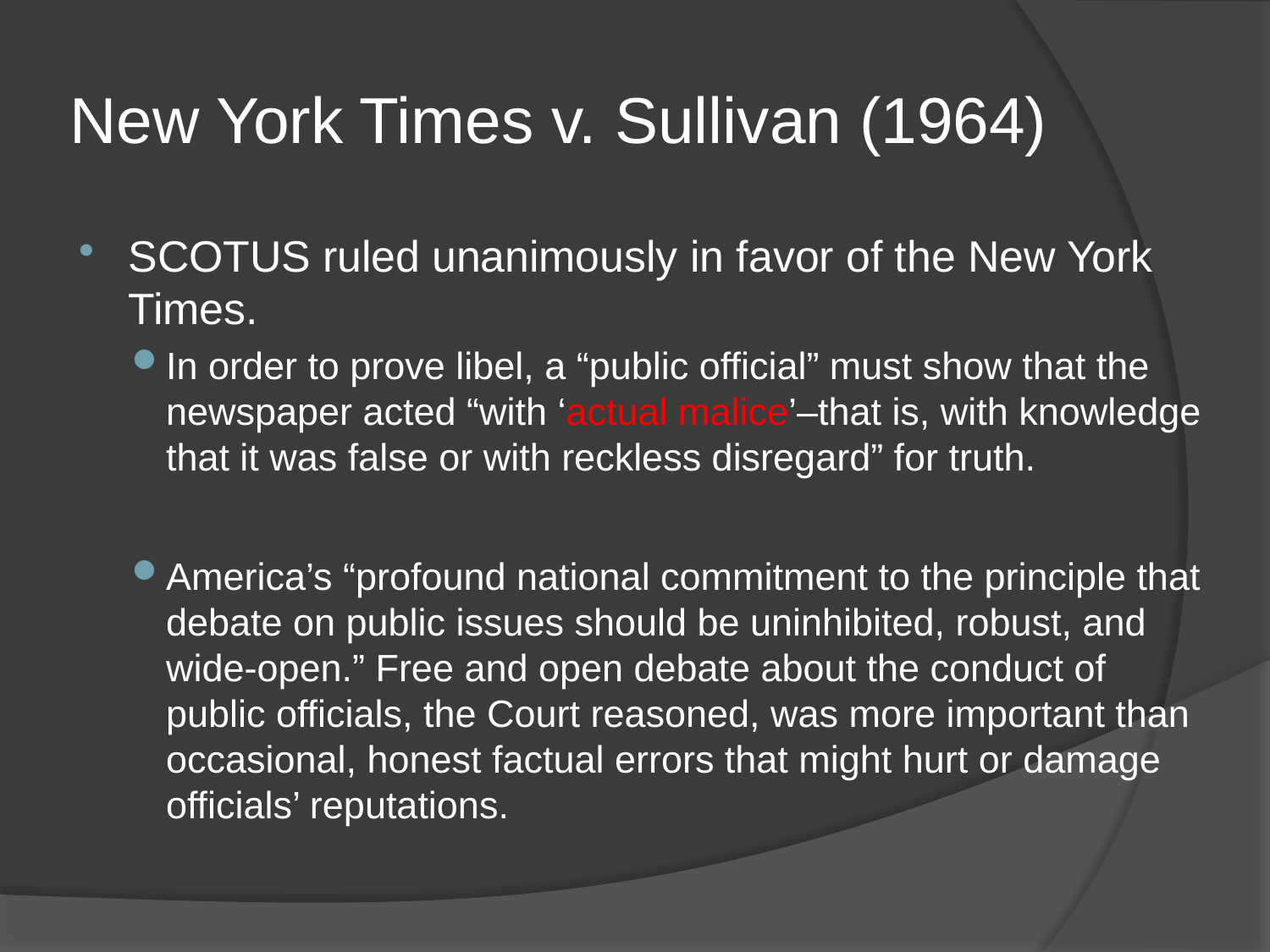

# New York Times v. Sullivan (1964)
SCOTUS ruled unanimously in favor of the New York Times.
In order to prove libel, a “public official” must show that the newspaper acted “with ‘actual malice’–that is, with knowledge that it was false or with reckless disregard” for truth.

America’s “profound national commitment to the principle that debate on public issues should be uninhibited, robust, and wide-open.” Free and open debate about the conduct of public officials, the Court reasoned, was more important than occasional, honest factual errors that might hurt or damage officials’ reputations.